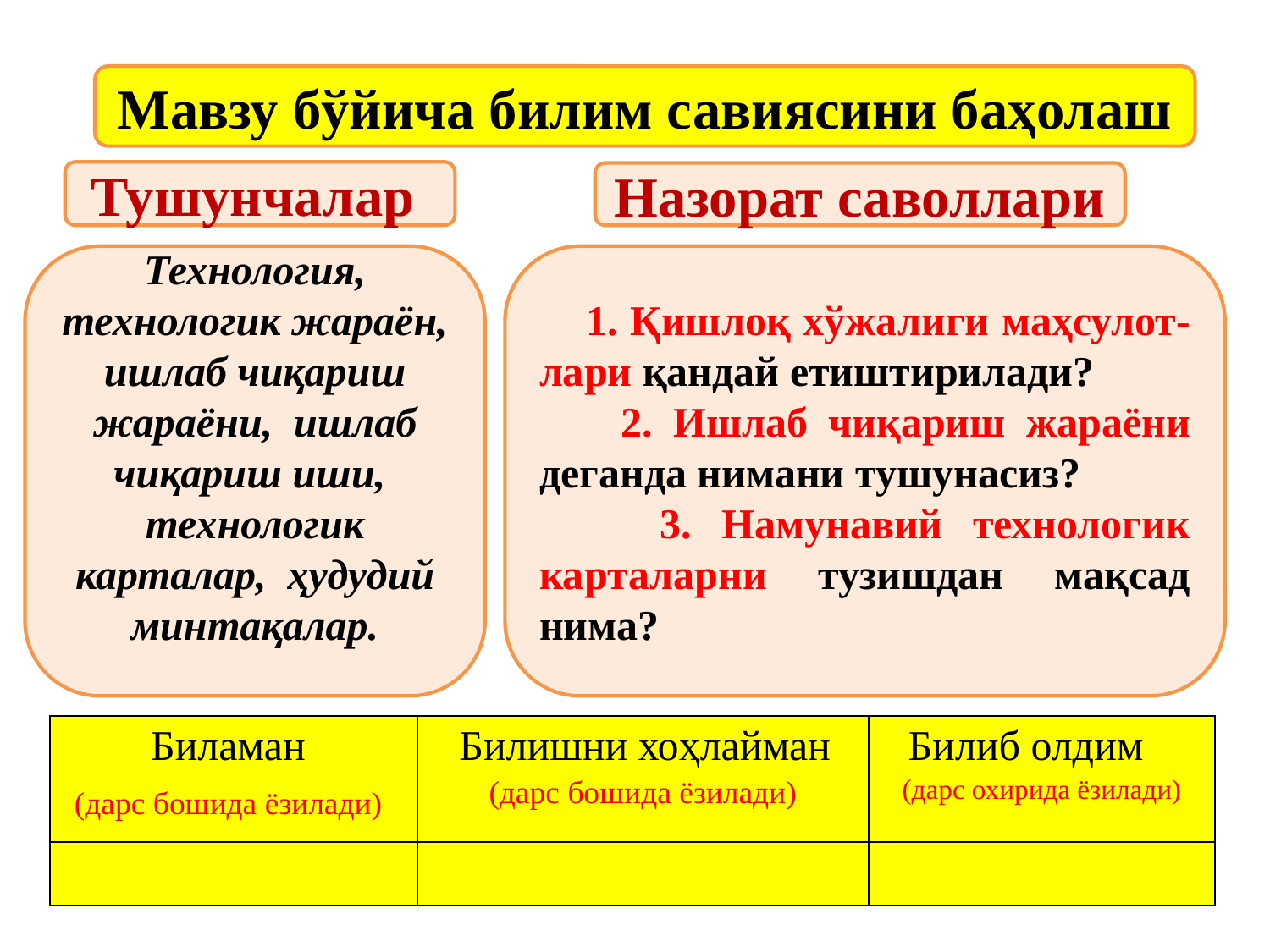

Мавзу бўйича билим савиясини баҳолаш
Тушунчалар
Назорат саволлари
    1. Қишлоқ хўжалиги маҳсулот-лари қандай етиштирилади?
    2. Ишлаб чиқариш жараёни деганда нимани тушунасиз?
    3. Намунавий технологик карталарни тузишдан мақсад нима?
Технология, технологик жараён, ишлаб чиқариш жараёни,  ишлаб чиқариш иши,  технологик карталар,  ҳудудий минтақалар.

| Биламан (дарс бошида ёзилади) | Билишни хоҳлайман (дарс бошида ёзилади) | Билиб олдим (дарс охирида ёзилади) |
| --- | --- | --- |
|  |  |  |